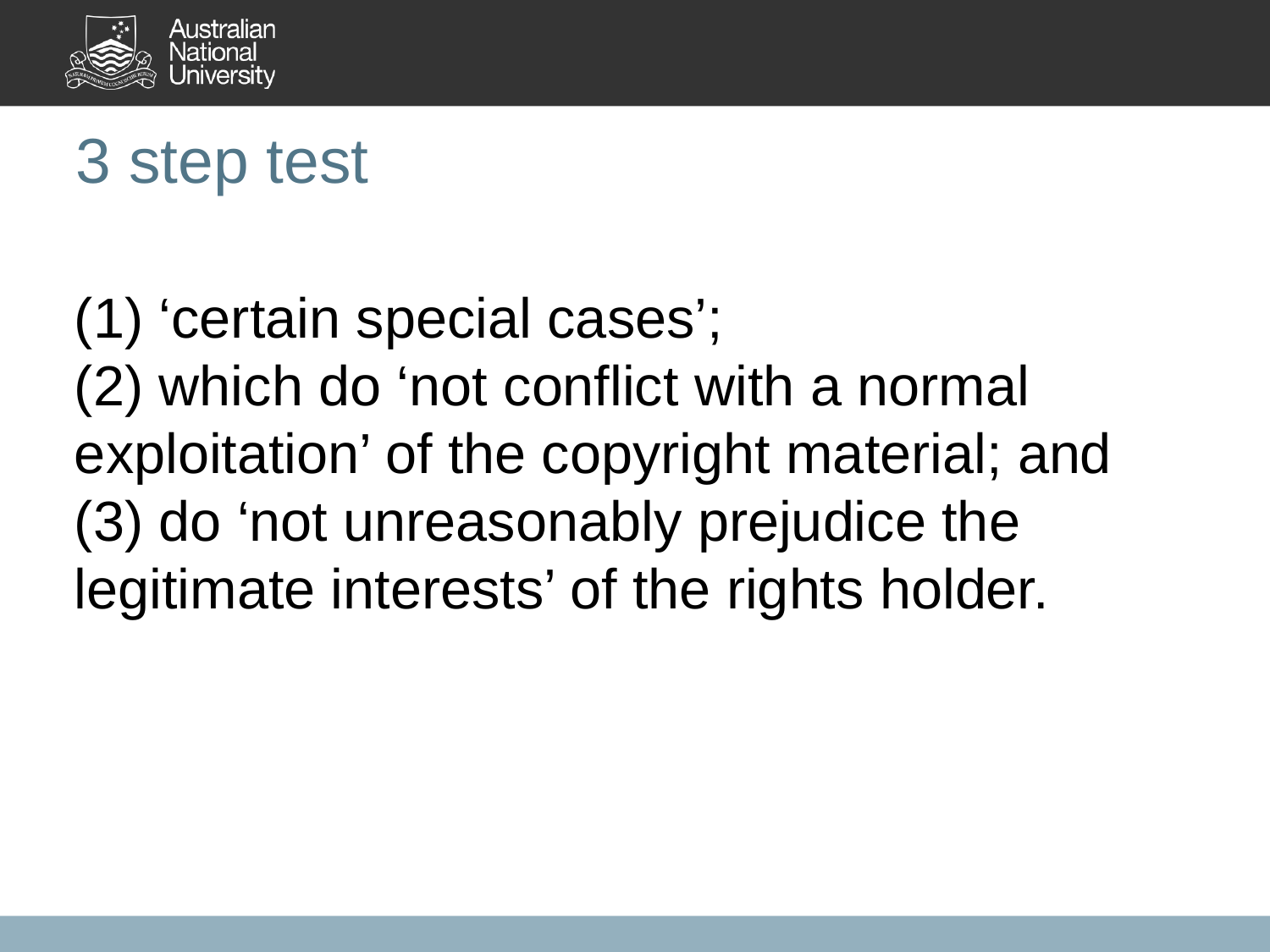

# 3 step test
(1) ‘certain special cases’;
(2) which do ‘not conflict with a normal exploitation’ of the copyright material; and
(3) do ‘not unreasonably prejudice the legitimate interests’ of the rights holder.